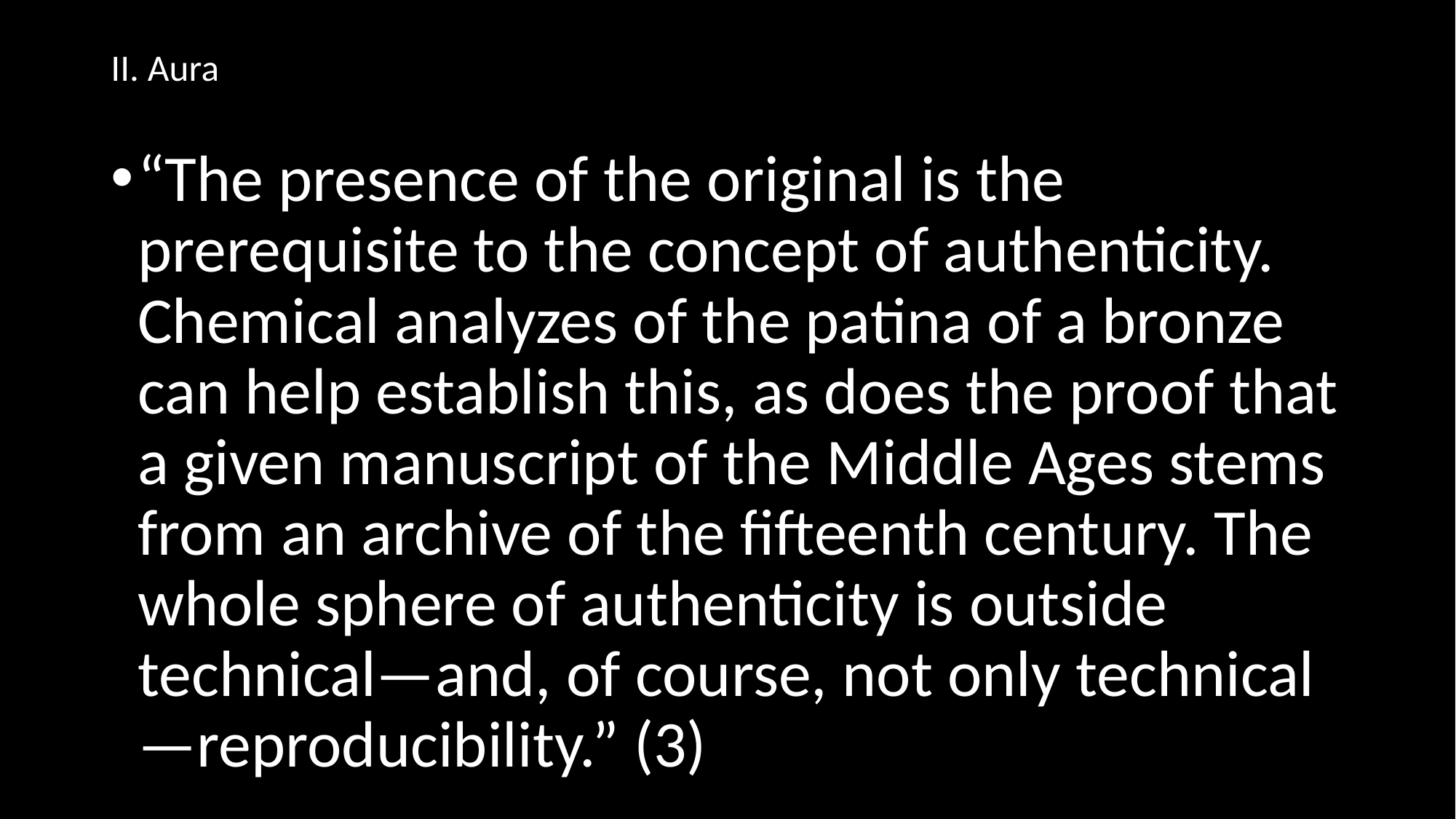

# II. Aura
“The presence of the original is the prerequisite to the concept of authenticity. Chemical analyzes of the patina of a bronze can help establish this, as does the proof that a given manuscript of the Middle Ages stems from an archive of the fifteenth century. The whole sphere of authenticity is outside technical—and, of course, not only technical—reproducibility.” (3)